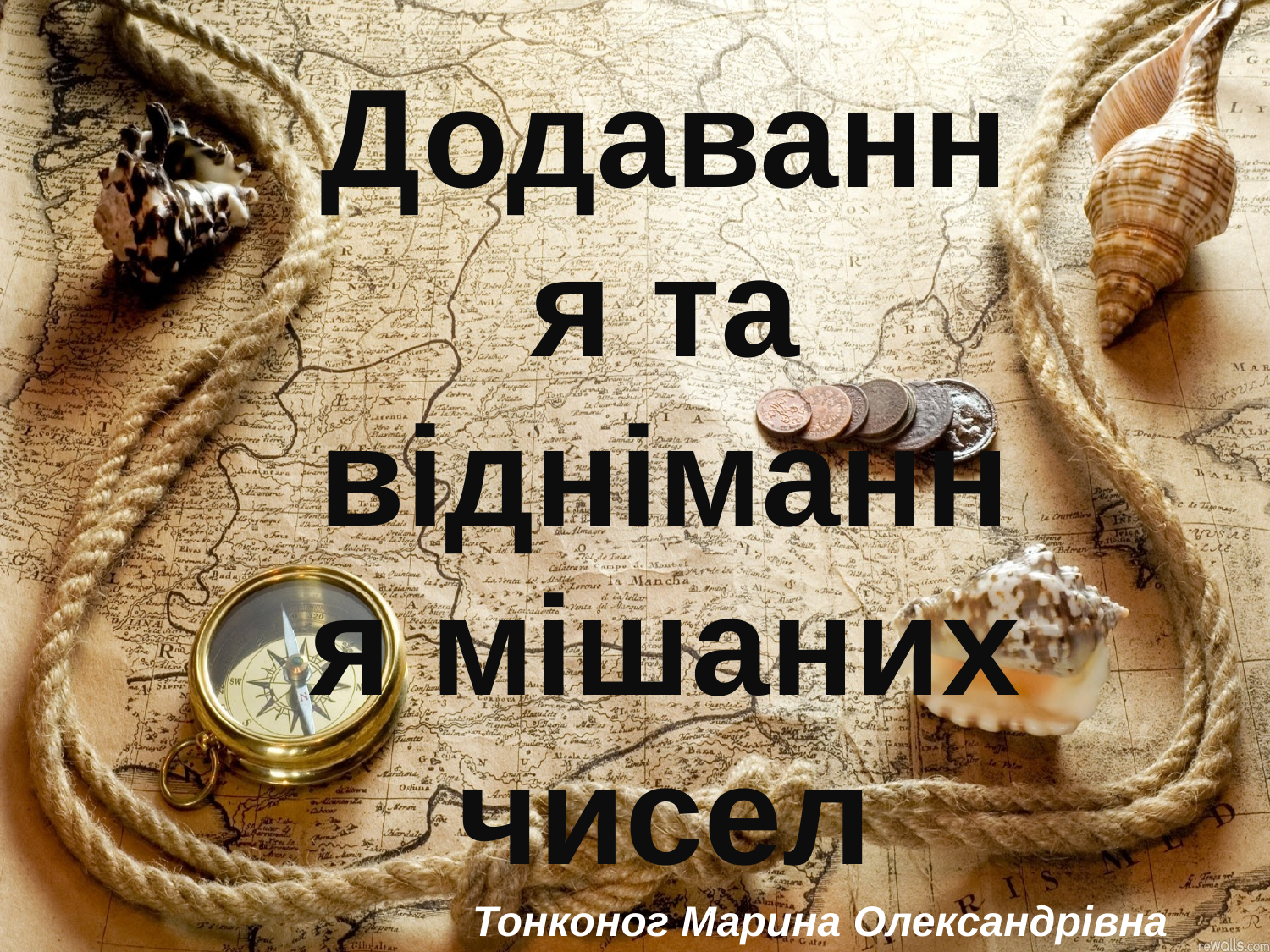

Додавання та віднімання мішаних чисел
Тонконог Марина Олександрівна